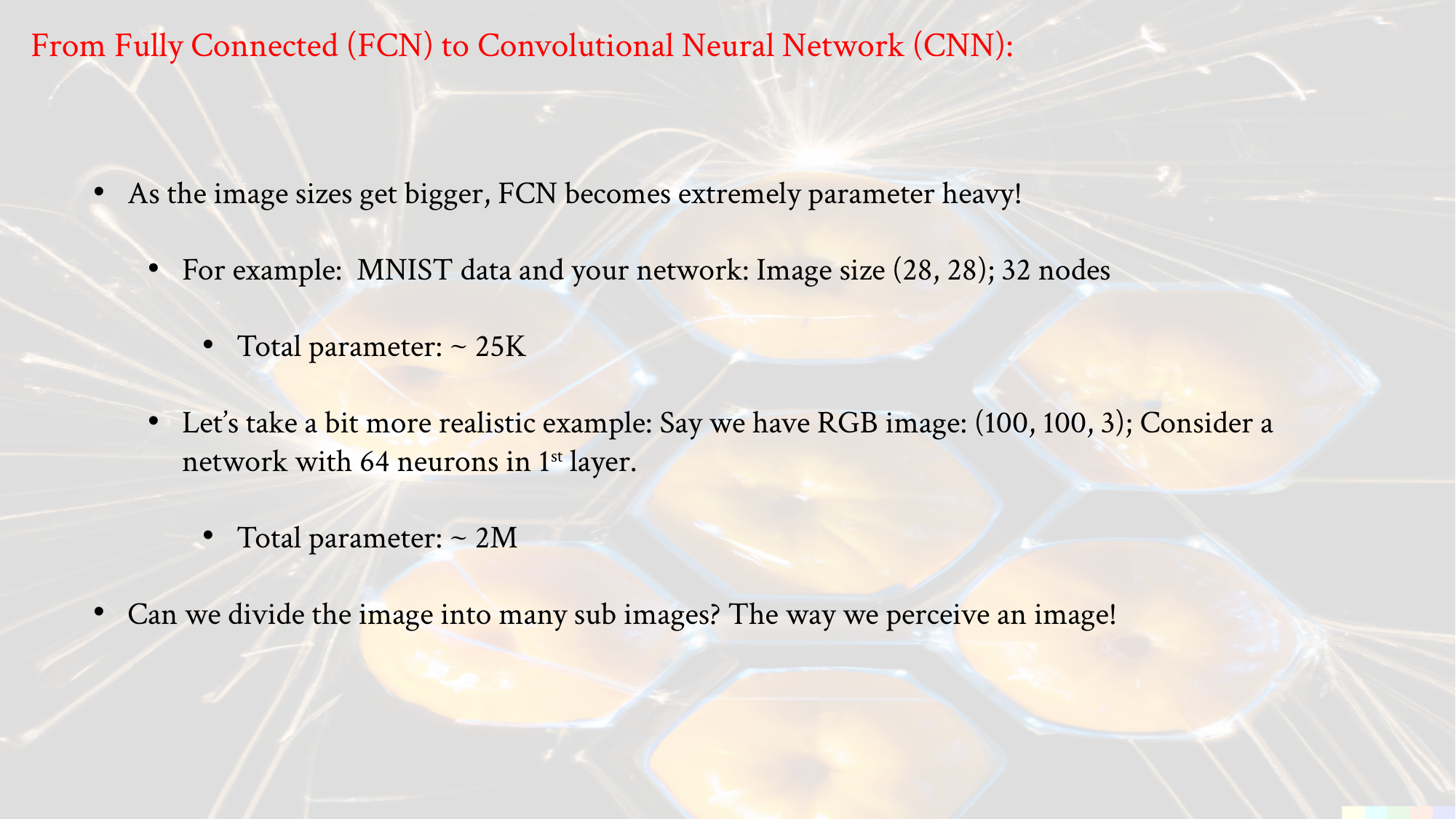

From Fully Connected (FCN) to Convolutional Neural Network (CNN):
As the image sizes get bigger, FCN becomes extremely parameter heavy!

For example:  MNIST data and your network: Image size (28, 28); 32 nodes

Total parameter: ~ 25K

Let’s take a bit more realistic example: Say we have RGB image: (100, 100, 3); Consider a network with 64 neurons in 1st layer.

Total parameter: ~ 2M

Can we divide the image into many sub images? The way we perceive an image!